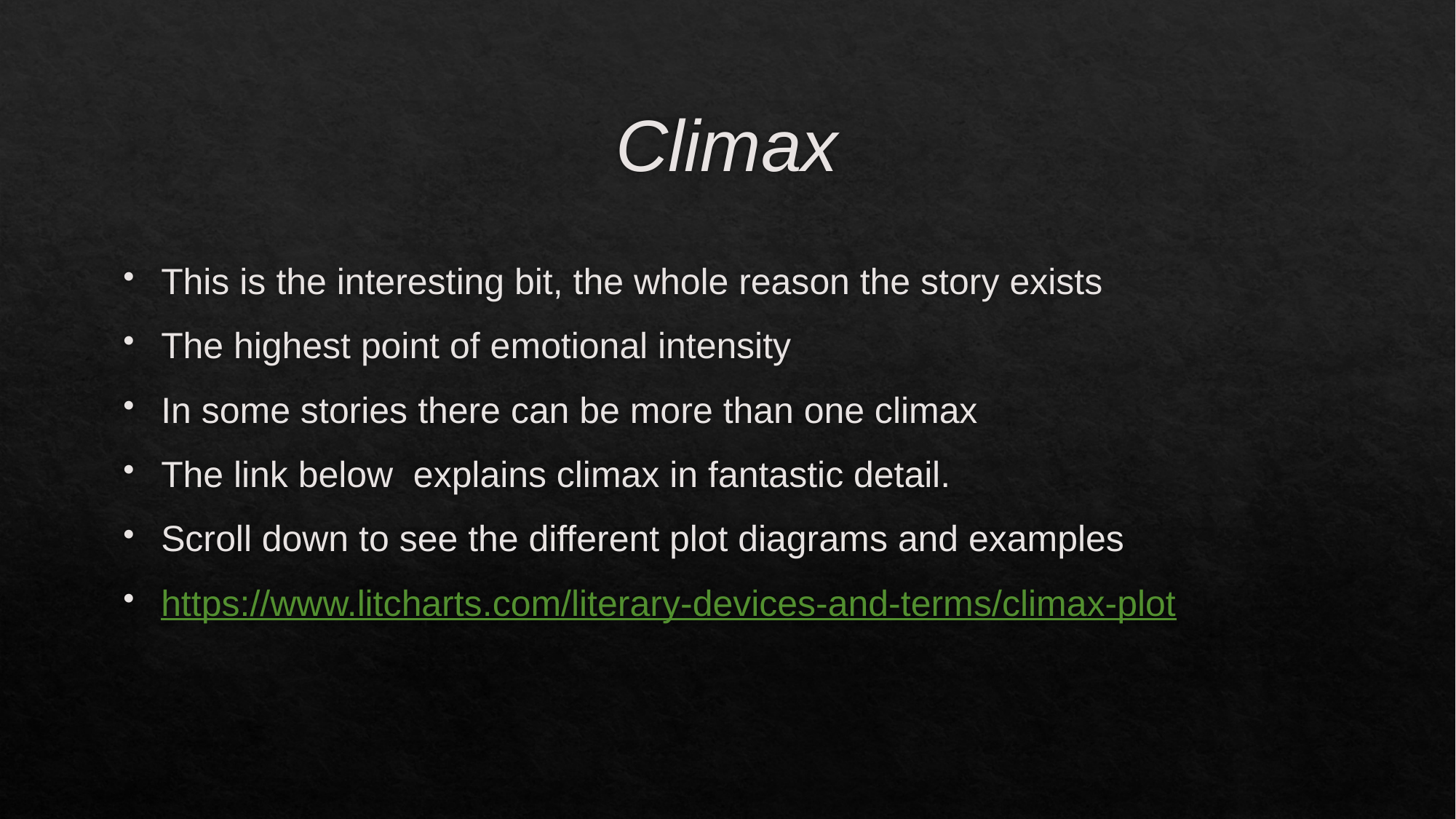

# Climax
This is the interesting bit, the whole reason the story exists
The highest point of emotional intensity
In some stories there can be more than one climax
The link below  explains climax in fantastic detail.
Scroll down to see the different plot diagrams and examples
https://www.litcharts.com/literary-devices-and-terms/climax-plot